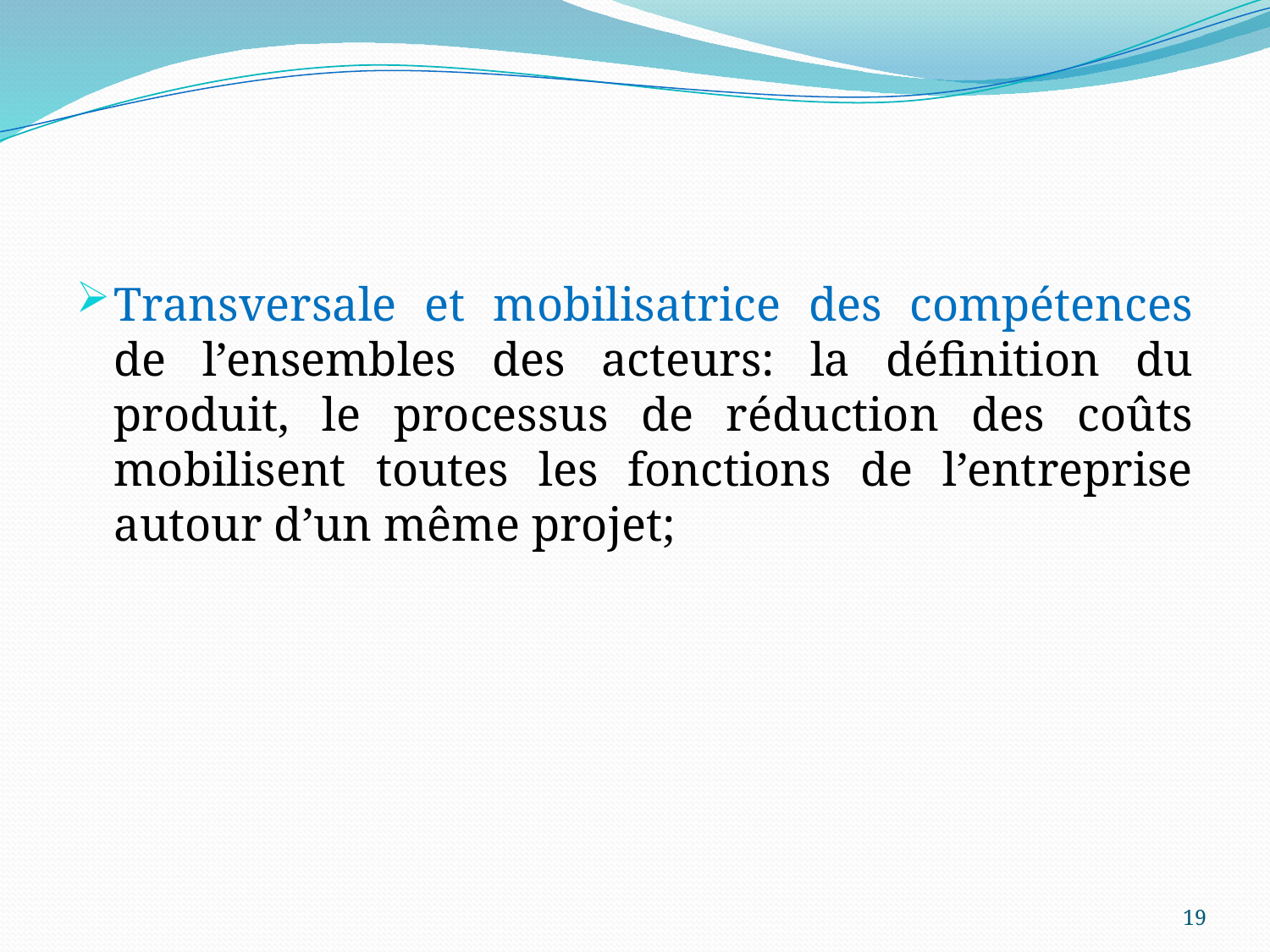

#
Transversale et mobilisatrice des compétences de l’ensembles des acteurs: la définition du produit, le processus de réduction des coûts mobilisent toutes les fonctions de l’entreprise autour d’un même projet;
19